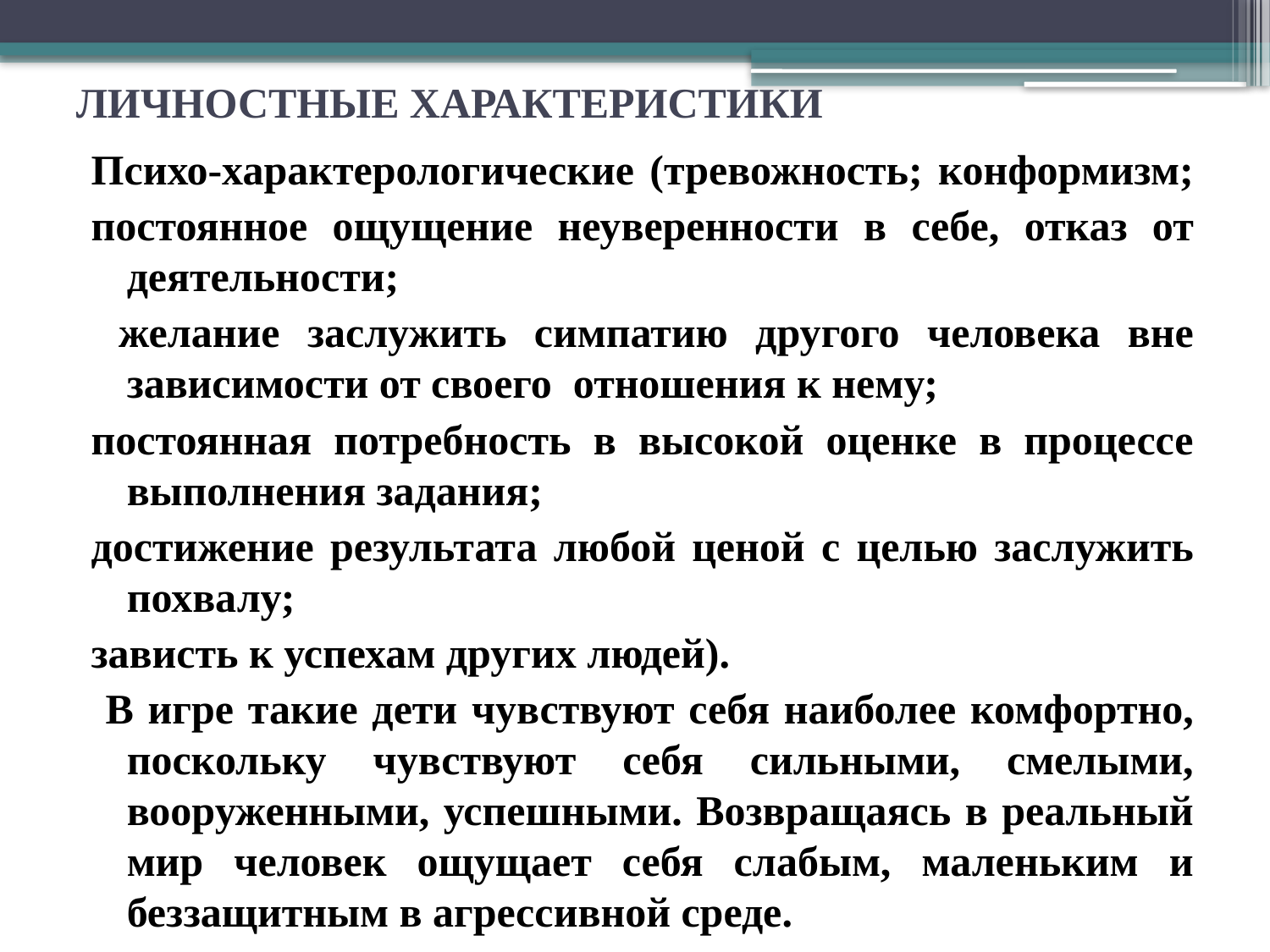

# ЛИЧНОСТНЫЕ ХАРАКТЕРИСТИКИ
Психо-характерологические (тревожность; конформизм;
постоянное ощущение неуверенности в себе, отказ от деятельности;
 желание заслужить симпатию другого человека вне зависимости от своего  отношения к нему;
постоянная потребность в высокой оценке в процессе выполнения задания;
достижение результата любой ценой с целью заслужить похвалу;
зависть к успехам других людей).
 В игре такие дети чувствуют себя наиболее комфортно, поскольку чувствуют себя сильными, смелыми, вооруженными, успешными. Возвращаясь в реальный мир человек ощущает себя слабым, маленьким и беззащитным в агрессивной среде.